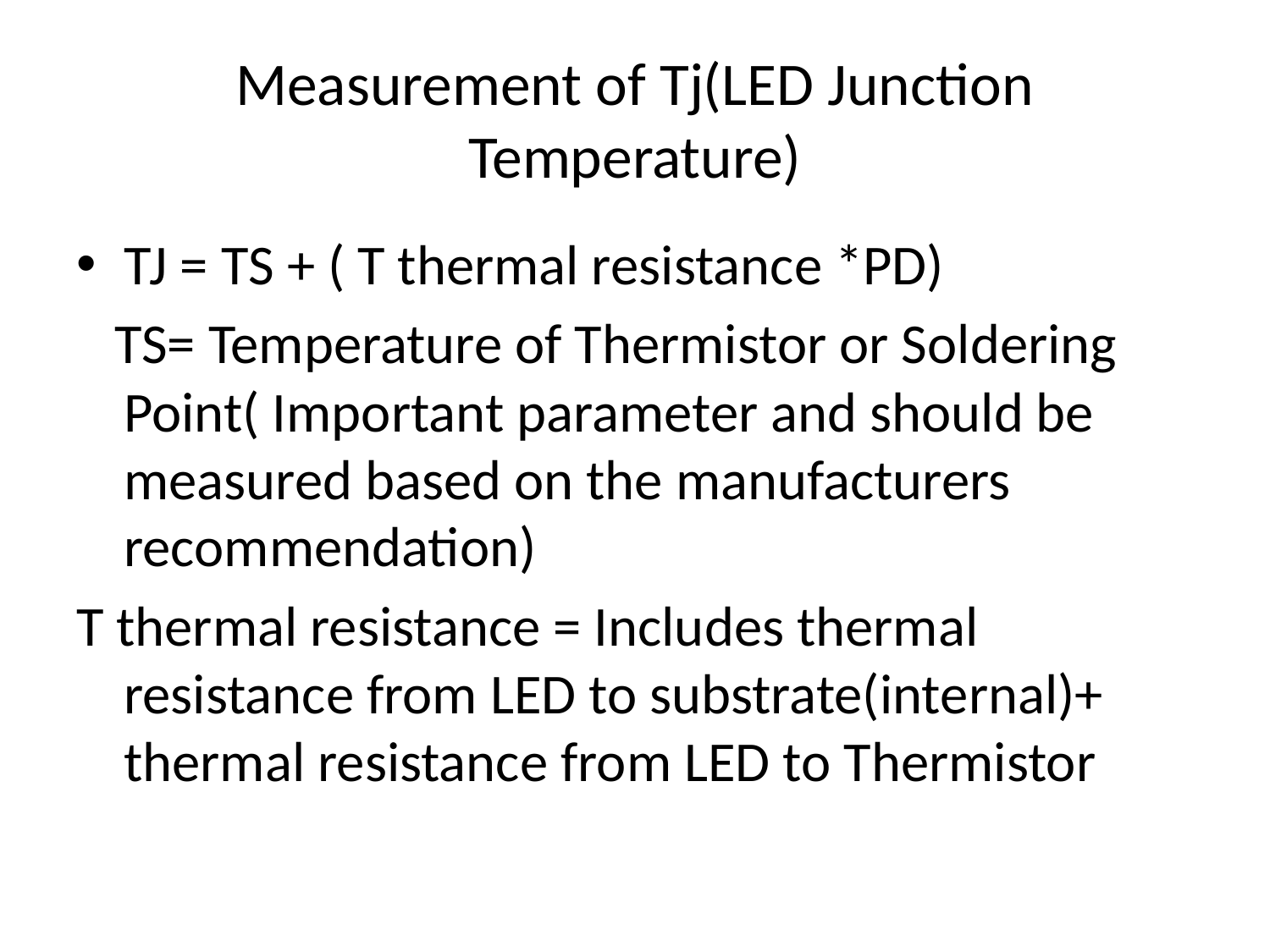

# Measurement of Tj(LED Junction Temperature)
TJ = TS + ( T thermal resistance *PD)
   TS= Temperature of Thermistor or Soldering Point( Important parameter and should be measured based on the manufacturers recommendation)
T thermal resistance = Includes thermal resistance from LED to substrate(internal)+ thermal resistance from LED to Thermistor